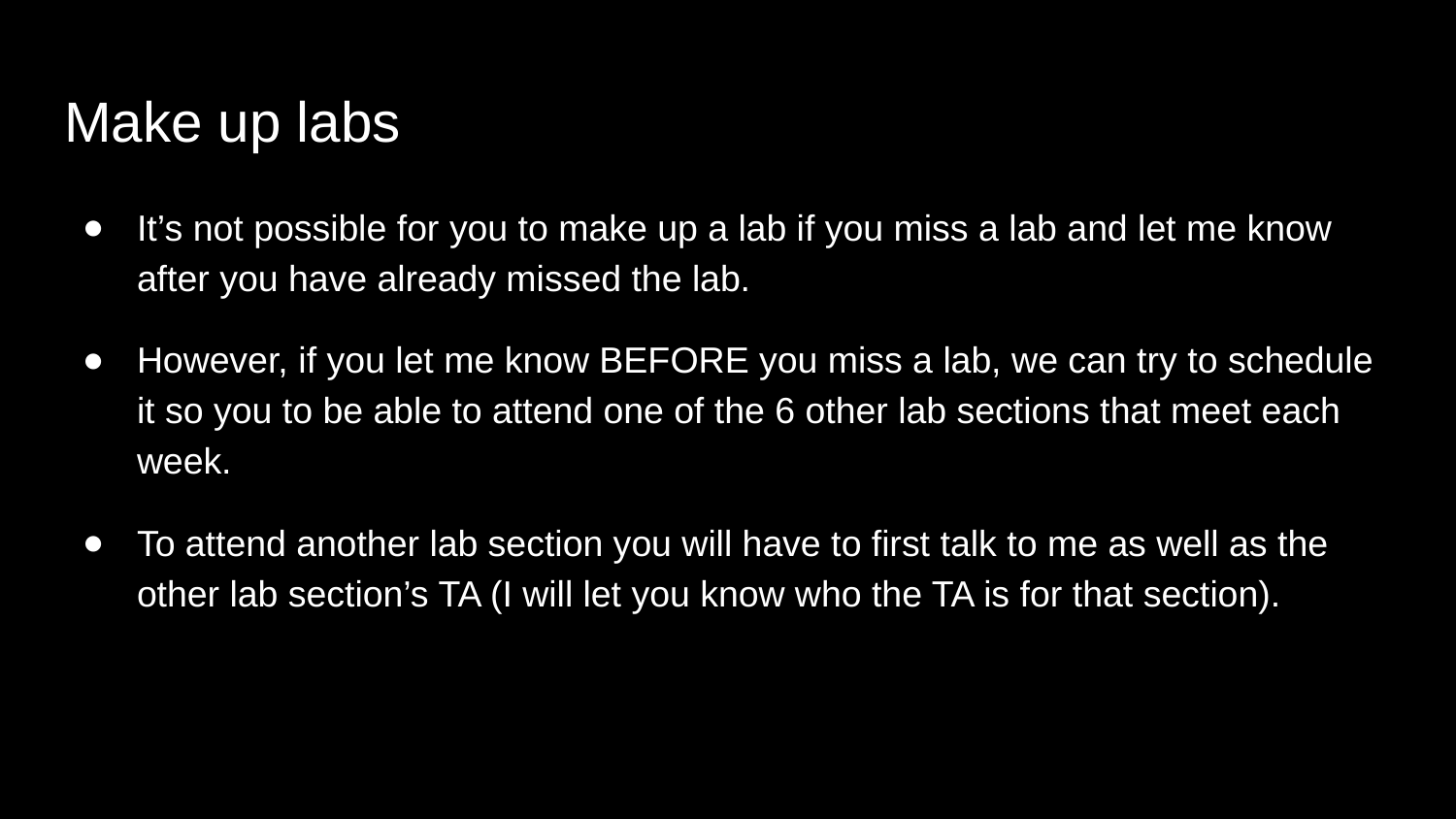

# Make up labs
It’s not possible for you to make up a lab if you miss a lab and let me know after you have already missed the lab.
However, if you let me know BEFORE you miss a lab, we can try to schedule it so you to be able to attend one of the 6 other lab sections that meet each week.
To attend another lab section you will have to first talk to me as well as the other lab section’s TA (I will let you know who the TA is for that section).